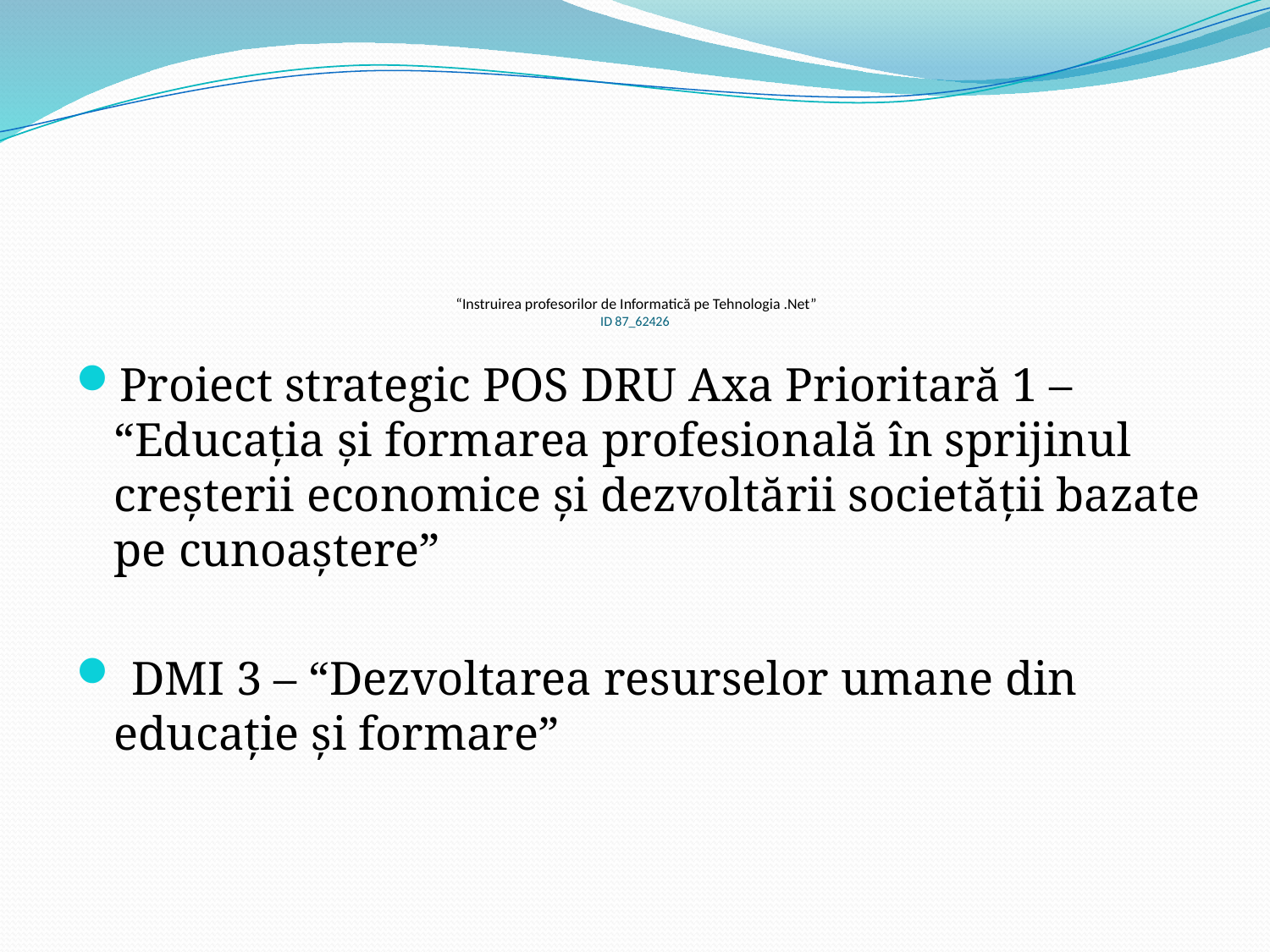

# “Instruirea profesorilor de Informatică pe Tehnologia .Net” ID 87_62426

Proiect strategic POS DRU Axa Prioritară 1 – “Educaţia şi formarea profesională în sprijinul creşterii economice şi dezvoltării societăţii bazate pe cunoaştere”

 DMI 3 – “Dezvoltarea resurselor umane din educaţie şi formare”